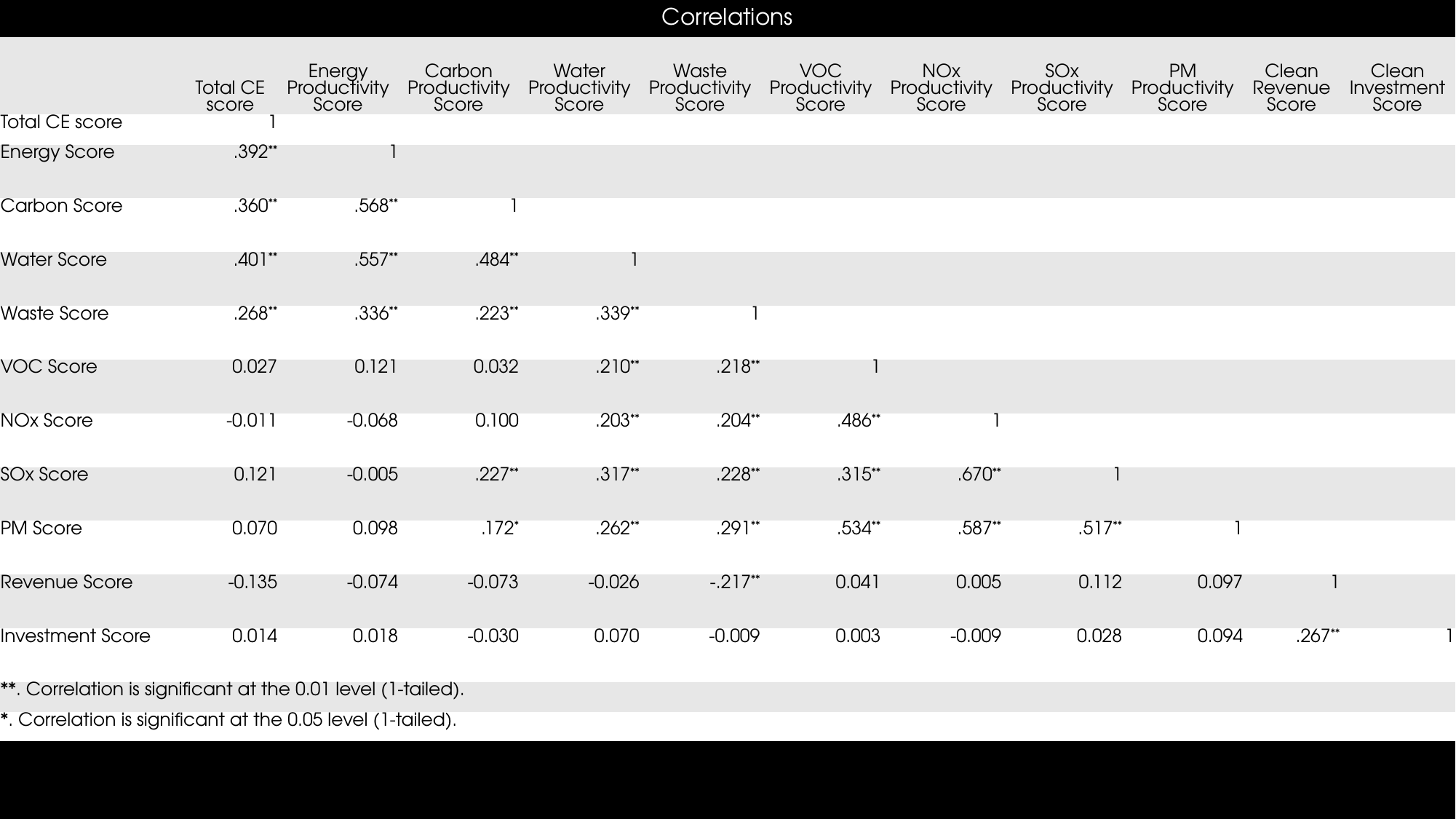

| Correlations |  |  |  |  |  |  |  |  |  |  |  |
| --- | --- | --- | --- | --- | --- | --- | --- | --- | --- | --- | --- |
|  | Total CE score | Energy Productivity Score | Carbon Productivity Score | Water Productivity Score | Waste Productivity Score | VOC Productivity Score | NOx Productivity Score | SOx Productivity Score | PM Productivity Score | Clean Revenue Score | Clean Investment Score |
| Total CE score | 1 |  |  |  |  |  |  |  |  |  |  |
| Energy Score | .392\*\* | 1 |  |  |  |  |  |  |  |  |  |
| Carbon Score | .360\*\* | .568\*\* | 1 |  |  |  |  |  |  |  |  |
| Water Score | .401\*\* | .557\*\* | .484\*\* | 1 |  |  |  |  |  |  |  |
| Waste Score | .268\*\* | .336\*\* | .223\*\* | .339\*\* | 1 |  |  |  |  |  |  |
| VOC Score | 0.027 | 0.121 | 0.032 | .210\*\* | .218\*\* | 1 |  |  |  |  |  |
| NOx Score | -0.011 | -0.068 | 0.100 | .203\*\* | .204\*\* | .486\*\* | 1 |  |  |  |  |
| SOx Score | 0.121 | -0.005 | .227\*\* | .317\*\* | .228\*\* | .315\*\* | .670\*\* | 1 |  |  |  |
| PM Score | 0.070 | 0.098 | .172\* | .262\*\* | .291\*\* | .534\*\* | .587\*\* | .517\*\* | 1 |  |  |
| Revenue Score | -0.135 | -0.074 | -0.073 | -0.026 | -.217\*\* | 0.041 | 0.005 | 0.112 | 0.097 | 1 |  |
| Investment Score | 0.014 | 0.018 | -0.030 | 0.070 | -0.009 | 0.003 | -0.009 | 0.028 | 0.094 | .267\*\* | 1 |
| \*\*. Correlation is significant at the 0.01 level (1-tailed). |  |  |  |  |  |  |  |  |  |  |  |
| \*. Correlation is significant at the 0.05 level (1-tailed). |  |  |  |  |  |  |  |  |  |  |  |